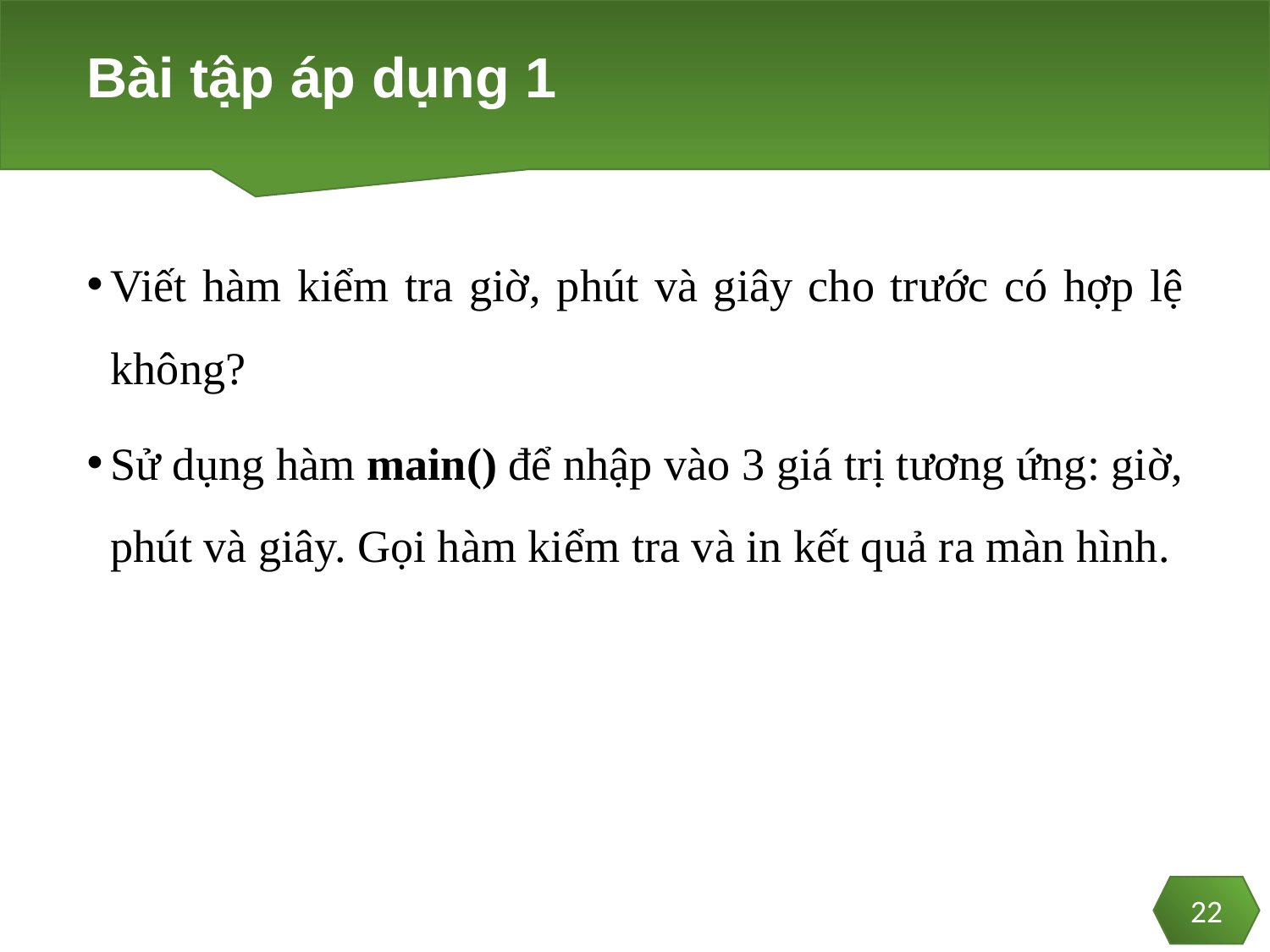

# Bài tập áp dụng 1
Viết hàm kiểm tra giờ, phút và giây cho trước có hợp lệ không?
Sử dụng hàm main() để nhập vào 3 giá trị tương ứng: giờ, phút và giây. Gọi hàm kiểm tra và in kết quả ra màn hình.